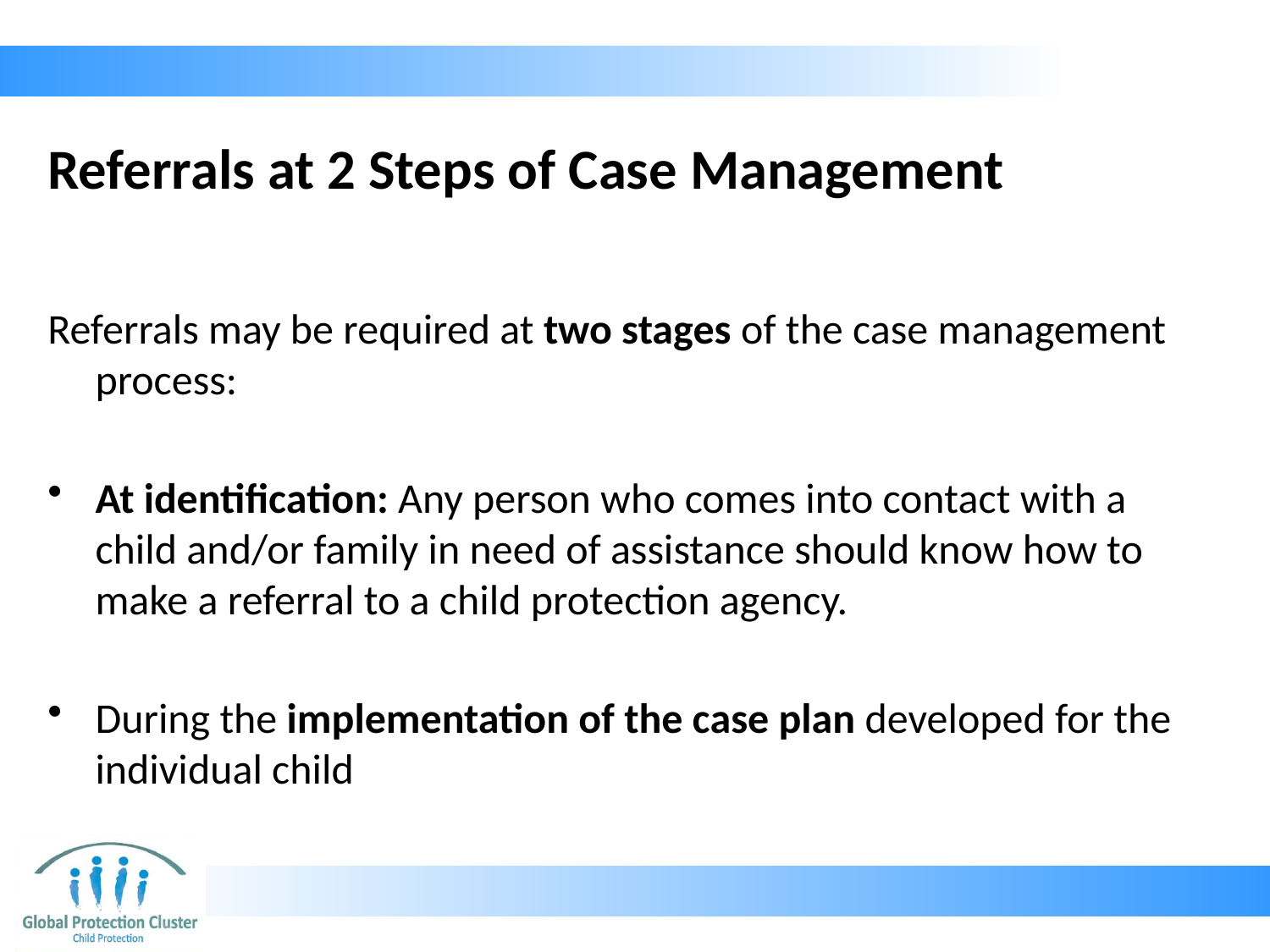

# Referrals at 2 Steps of Case Management

Referrals may be required at two stages of the case management process:

At identification: Any person who comes into contact with a child and/or family in need of assistance should know how to make a referral to a child protection agency.

During the implementation of the case plan developed for the individual child